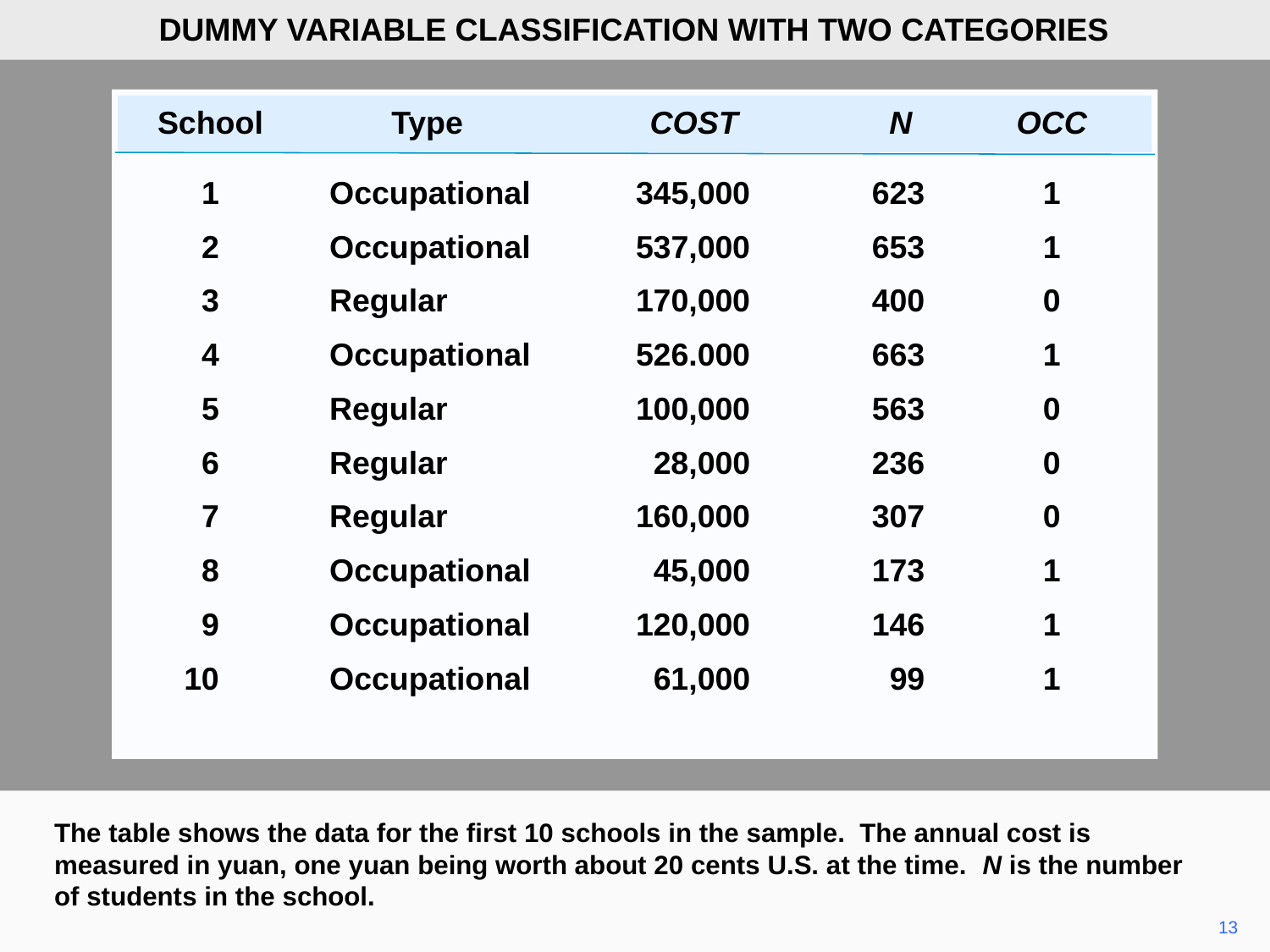

DUMMY VARIABLE CLASSIFICATION WITH TWO CATEGORIES

	School	       Type                     COST                 N  	OCC
	1	Occupational	345,000	623	1
	2	Occupational 	537,000	653	1
	3	Regular 	170,000	400	0
	4	Occupational 	526.000	663	1
	5	Regular	100,000	563	0
	6	Regular 	28,000	236	0
	7	Regular 	160,000	307	0
	8	Occupational 	45,000	173	1
	9	Occupational 	120,000	146	1
	10  	Occupational	61,000	99	1

The table shows the data for the first 10 schools in the sample.  The annual cost is measured in yuan, one yuan being worth about 20 cents U.S. at the time.  N is the number of students in the school.
13